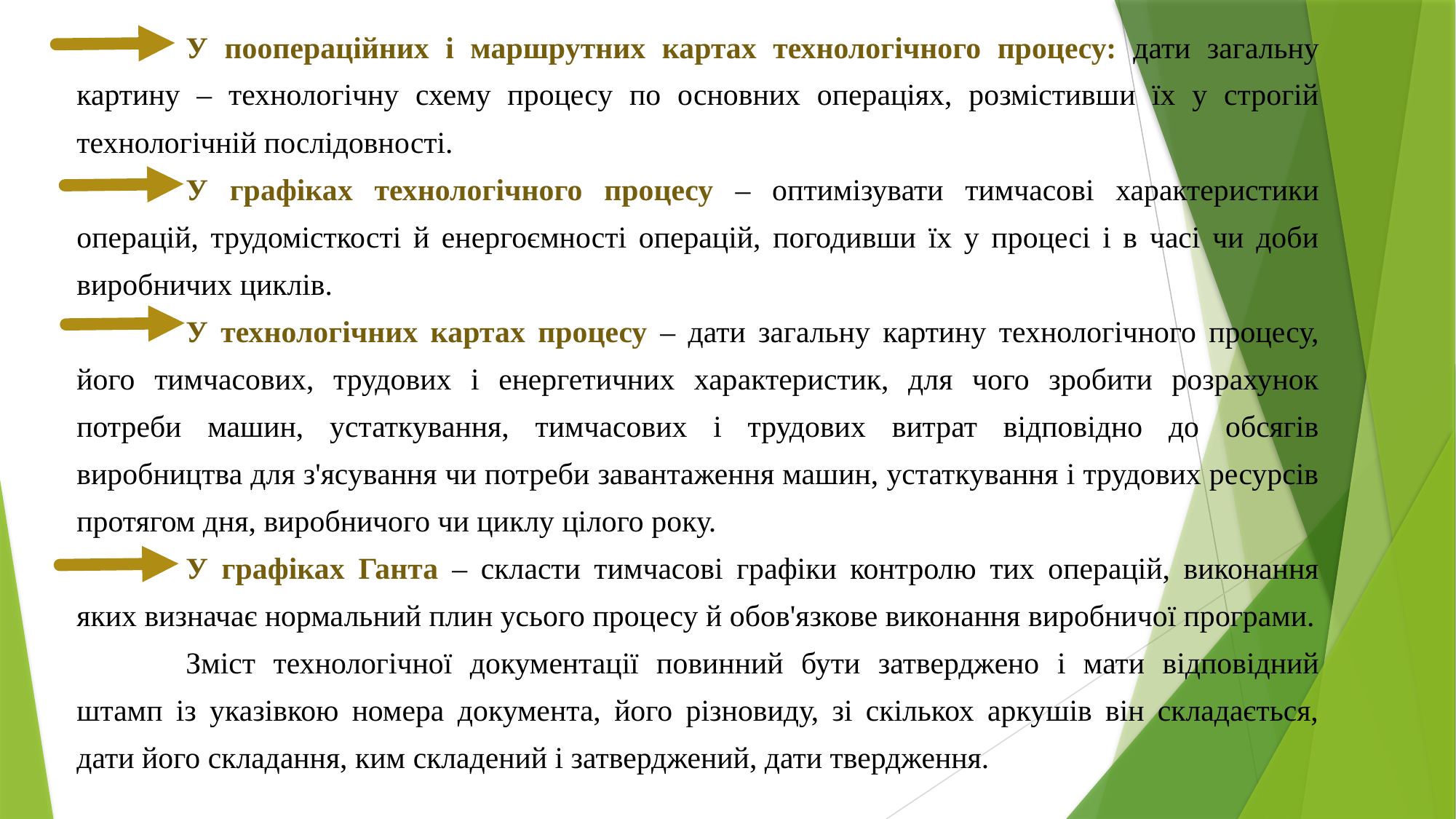

У поопераційних і маршрутних картах технологічного процесу: дати загальну картину – технологічну схему процесу по основних операціях, розмістивши їх у строгій технологічній послідовності.
	У графіках технологічного процесу – оптимізувати тимчасові характеристики операцій, трудомісткості й енергоємності операцій, погодивши їх у процесі і в часі чи доби виробничих циклів.
	У технологічних картах процесу – дати загальну картину технологічного процесу, його тимчасових, трудових і енергетичних характеристик, для чого зробити розрахунок потреби машин, устаткування, тимчасових і трудових витрат відповідно до обсягів виробництва для з'ясування чи потреби завантаження машин, устаткування і трудових ресурсів протягом дня, виробничого чи циклу цілого року.
	У графіках Ганта – скласти тимчасові графіки контролю тих операцій, виконання яких визначає нормальний плин усього процесу й обов'язкове виконання виробничої програми.
	Зміст технологічної документації повинний бути затверджено і мати відповідний штамп із указівкою номера документа, його різновиду, зі скількох аркушів він складається, дати його складання, ким складений і затверджений, дати твердження.